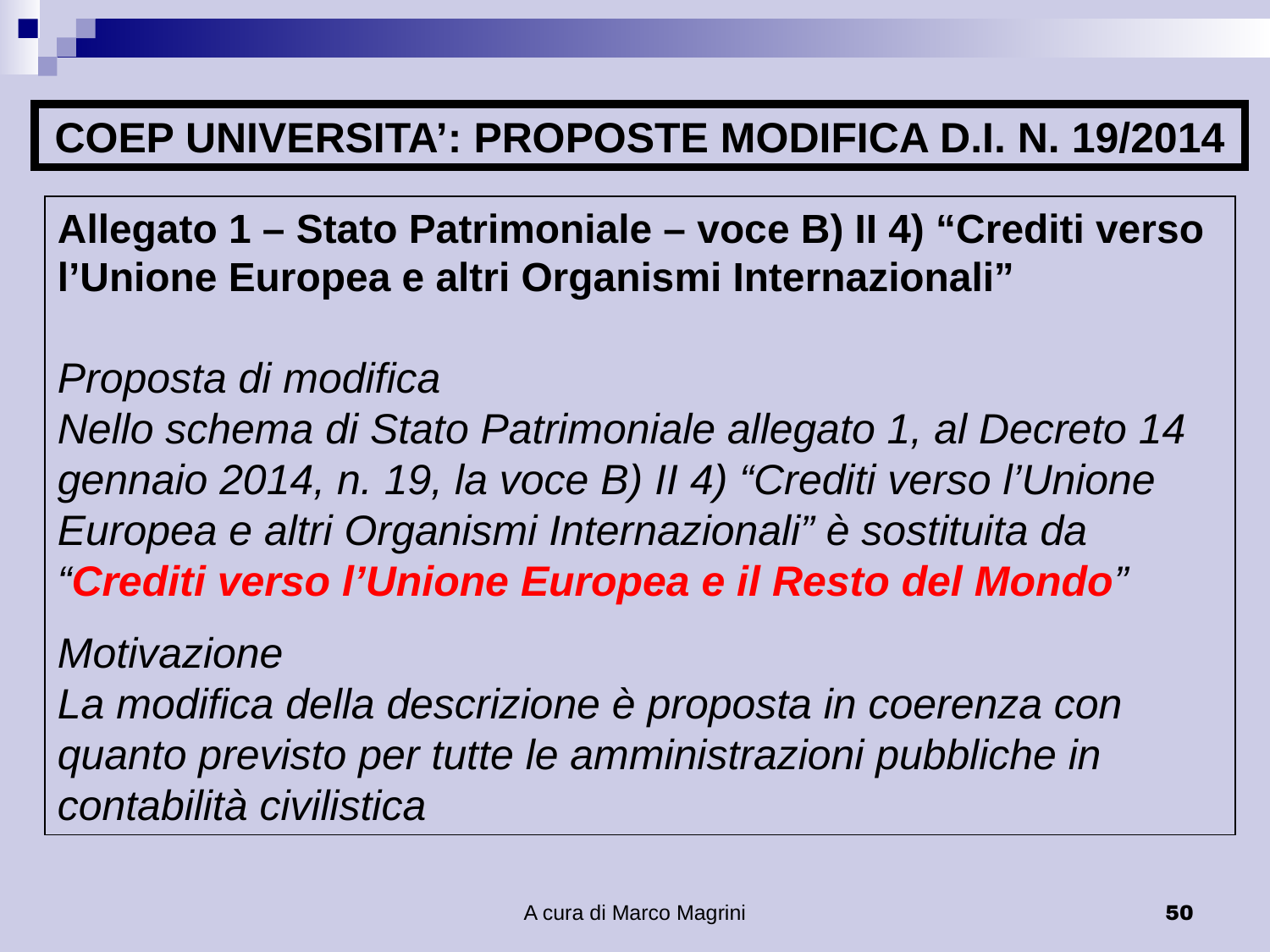

COEP UNIVERSITA’: PROPOSTE MODIFICA D.I. N. 19/2014
Allegato 1 – Stato Patrimoniale – voce B) II 4) “Crediti verso l’Unione Europea e altri Organismi Internazionali”

Proposta di modifica
Nello schema di Stato Patrimoniale allegato 1, al Decreto 14 gennaio 2014, n. 19, la voce B) II 4) “Crediti verso l’Unione Europea e altri Organismi Internazionali” è sostituita da “Crediti verso l’Unione Europea e il Resto del Mondo”

Motivazione
La modifica della descrizione è proposta in coerenza con quanto previsto per tutte le amministrazioni pubbliche in contabilità civilistica
A cura di Marco Magrini
50